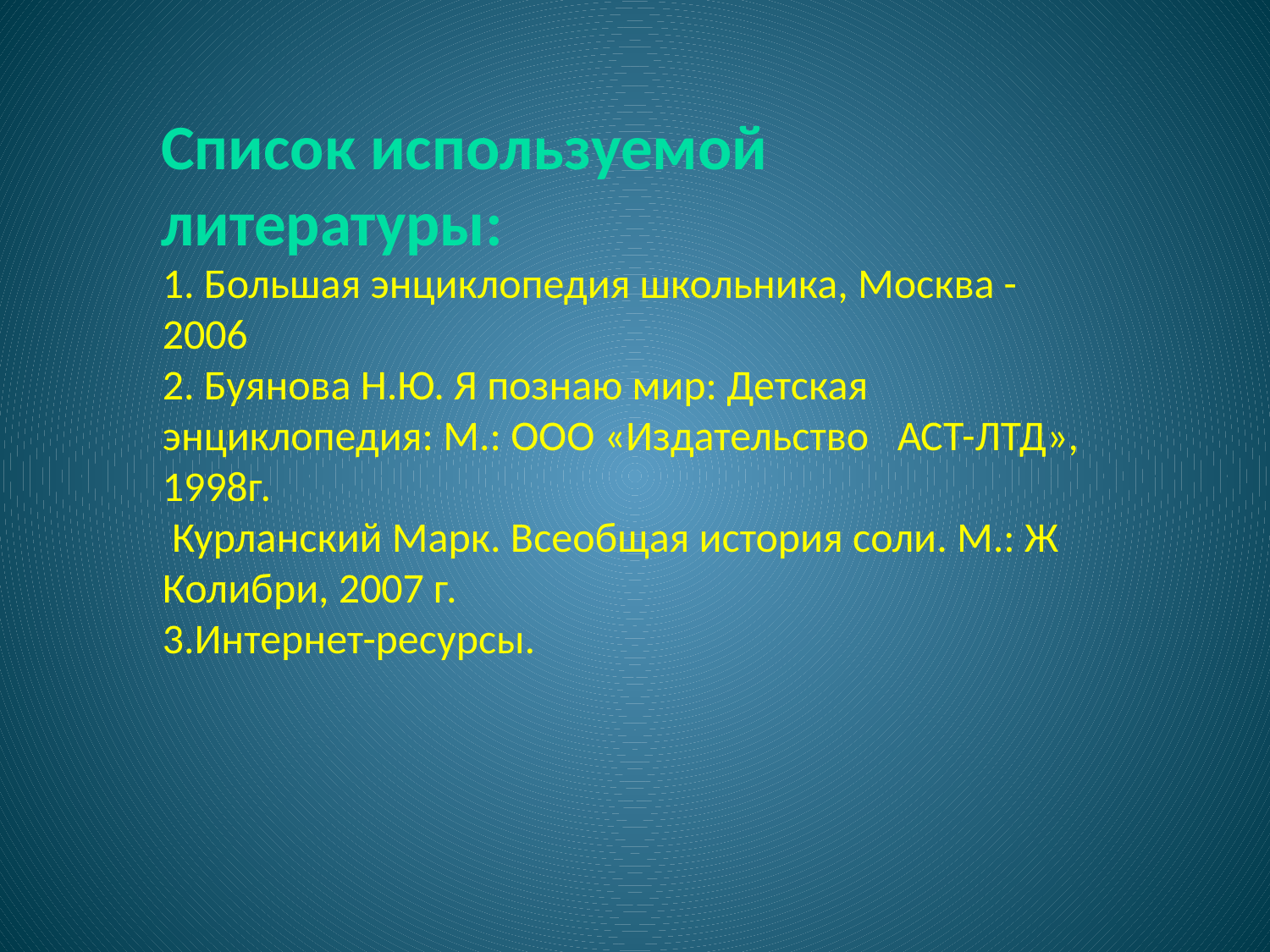

Список используемой литературы:

1. Большая энциклопедия школьника, Москва -2006
2. Буянова Н.Ю. Я познаю мир: Детская энциклопедия: М.: ООО «Издательство   АСТ-ЛТД», 1998г.
 Курланский Марк. Всеобщая история соли. М.: Ж Колибри, 2007 г.
3.Интернет-ресурсы.